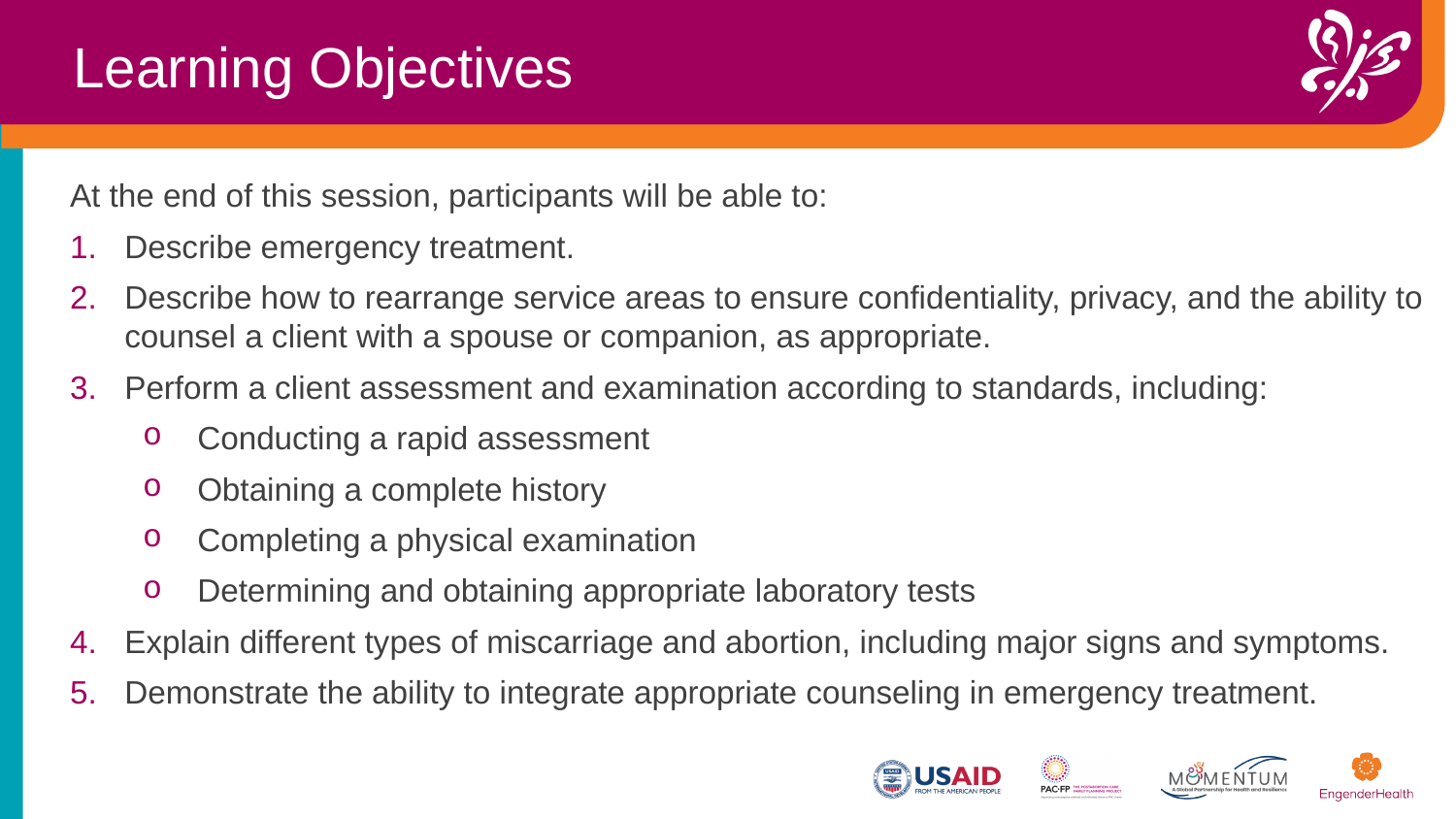

Learning Objectives
At the end of this session, participants will be able to:​
Describe emergency treatment.
Describe how to rearrange service areas to ensure confidentiality, privacy, and the ability to counsel a client with a spouse or companion, as appropriate.
Perform a client assessment and examination according to standards, including:
Conducting a rapid assessment
Obtaining a complete history
Completing a physical examination
Determining and obtaining appropriate laboratory tests
Explain different types of miscarriage and abortion, including major signs and symptoms.
Demonstrate the ability to integrate appropriate counseling in emergency treatment.